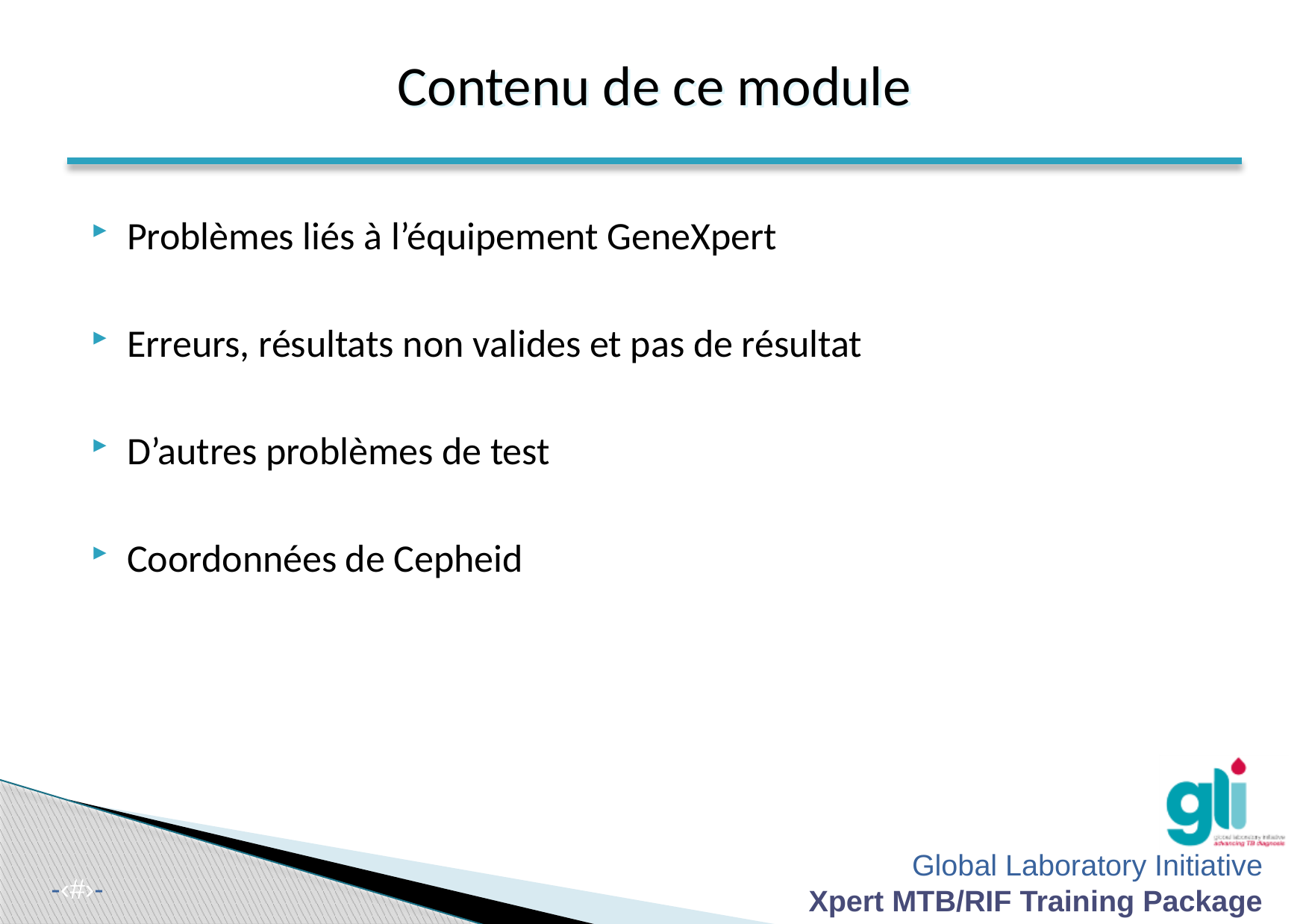

Contenu de ce module
#
Problèmes liés à l’équipement GeneXpert

Erreurs, résultats non valides et pas de résultat

D’autres problèmes de test

Coordonnées de Cepheid